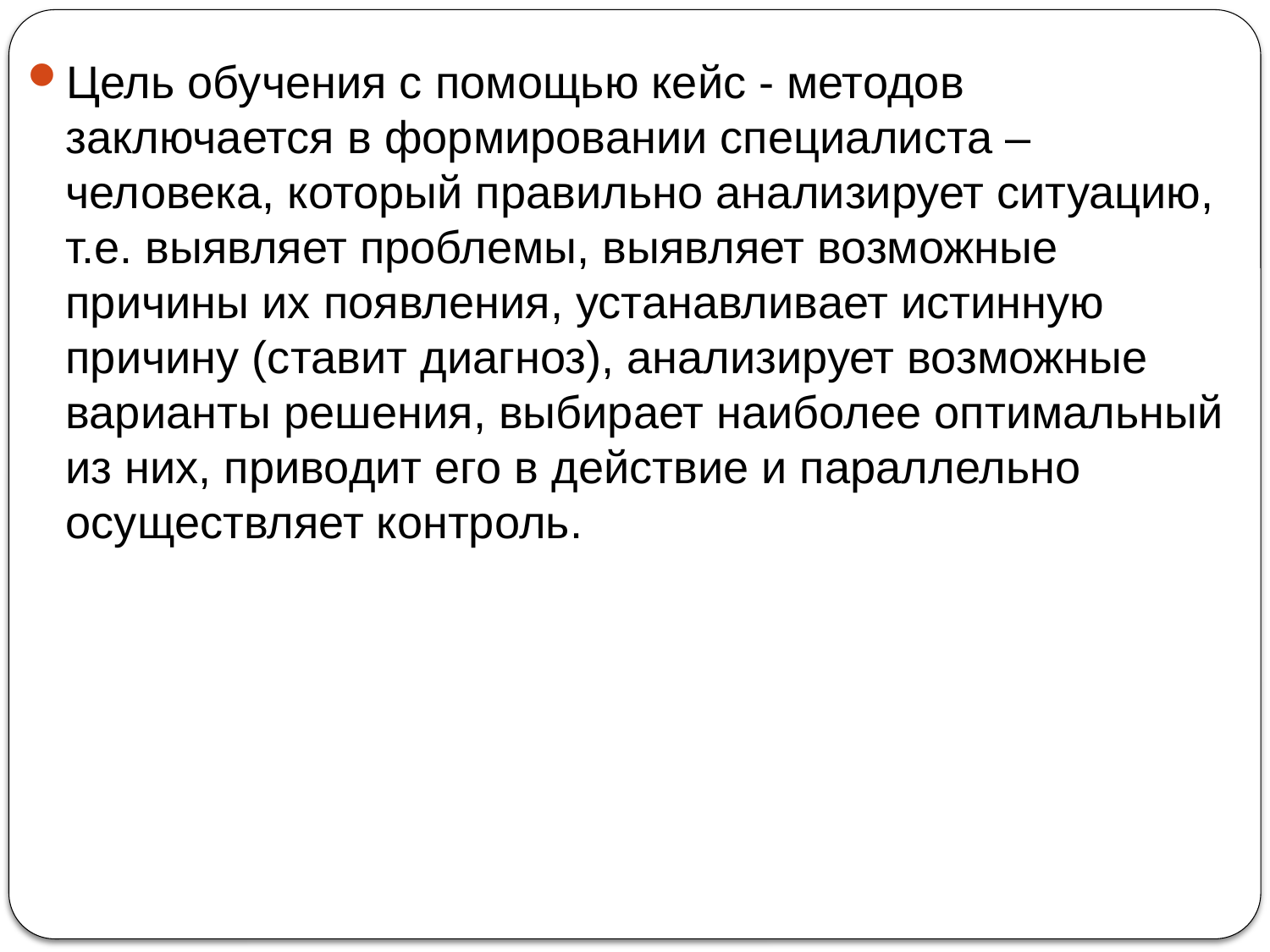

Цель обучения с помощью кейс - методов заключается в формировании специалиста – человека, который правильно анализирует ситуацию, т.е. выявляет проблемы, выявляет возможные причины их появления, устанавливает истинную причину (ставит диагноз), анализирует возможные варианты решения, выбирает наиболее оптимальный из них, приводит его в действие и параллельно осуществляет контроль.